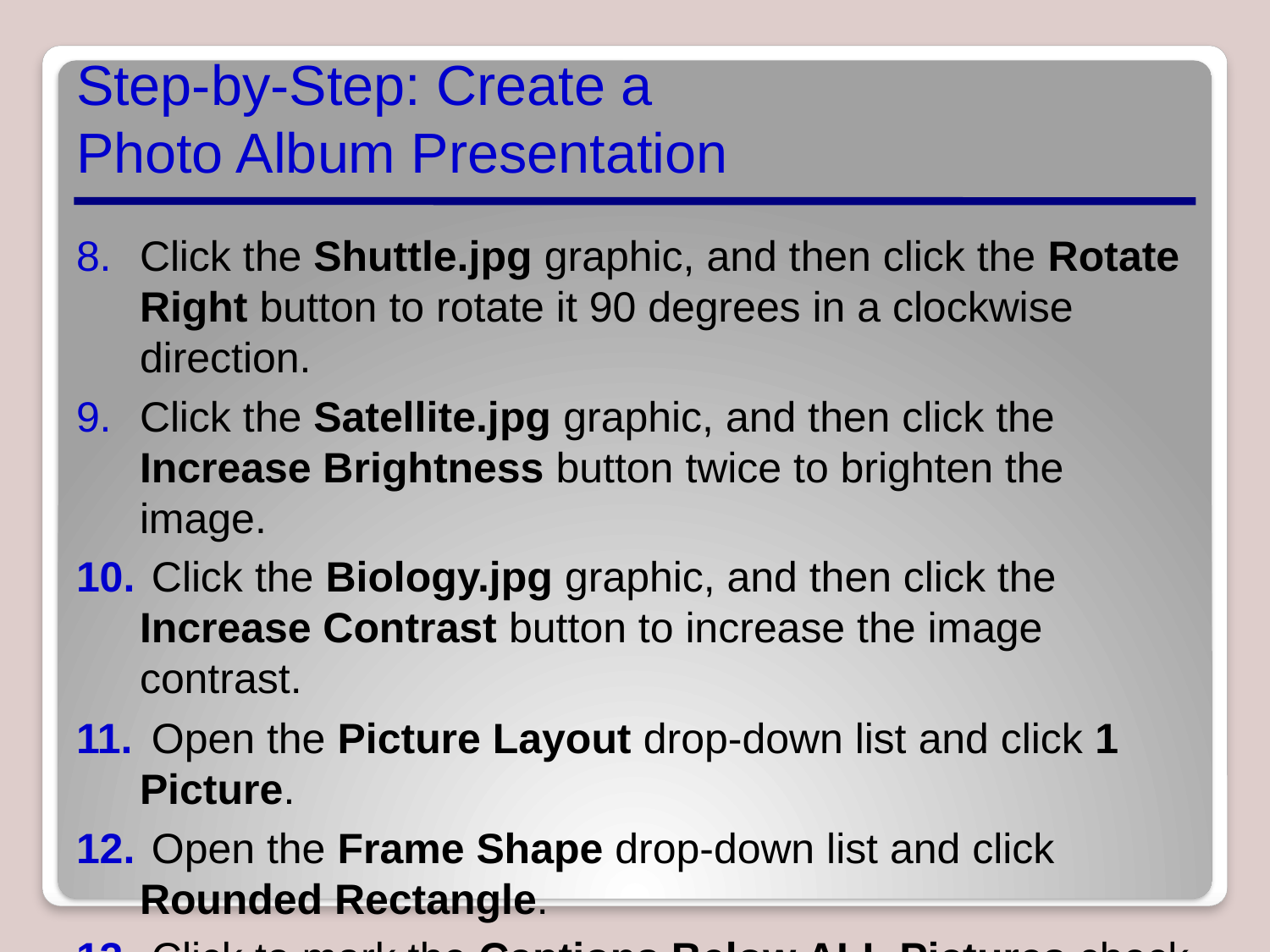

# Step-by-Step: Create a Photo Album Presentation
Click the Shuttle.jpg graphic, and then click the Rotate Right button to rotate it 90 degrees in a clockwise direction.
Click the Satellite.jpg graphic, and then click the Increase Brightness button twice to brighten the image.
 Click the Biology.jpg graphic, and then click the Increase Contrast button to increase the image contrast.
 Open the Picture Layout drop-down list and click 1 Picture.
 Open the Frame Shape drop-down list and click Rounded Rectangle.
 Click to mark the Captions Below ALL Pictures check box.